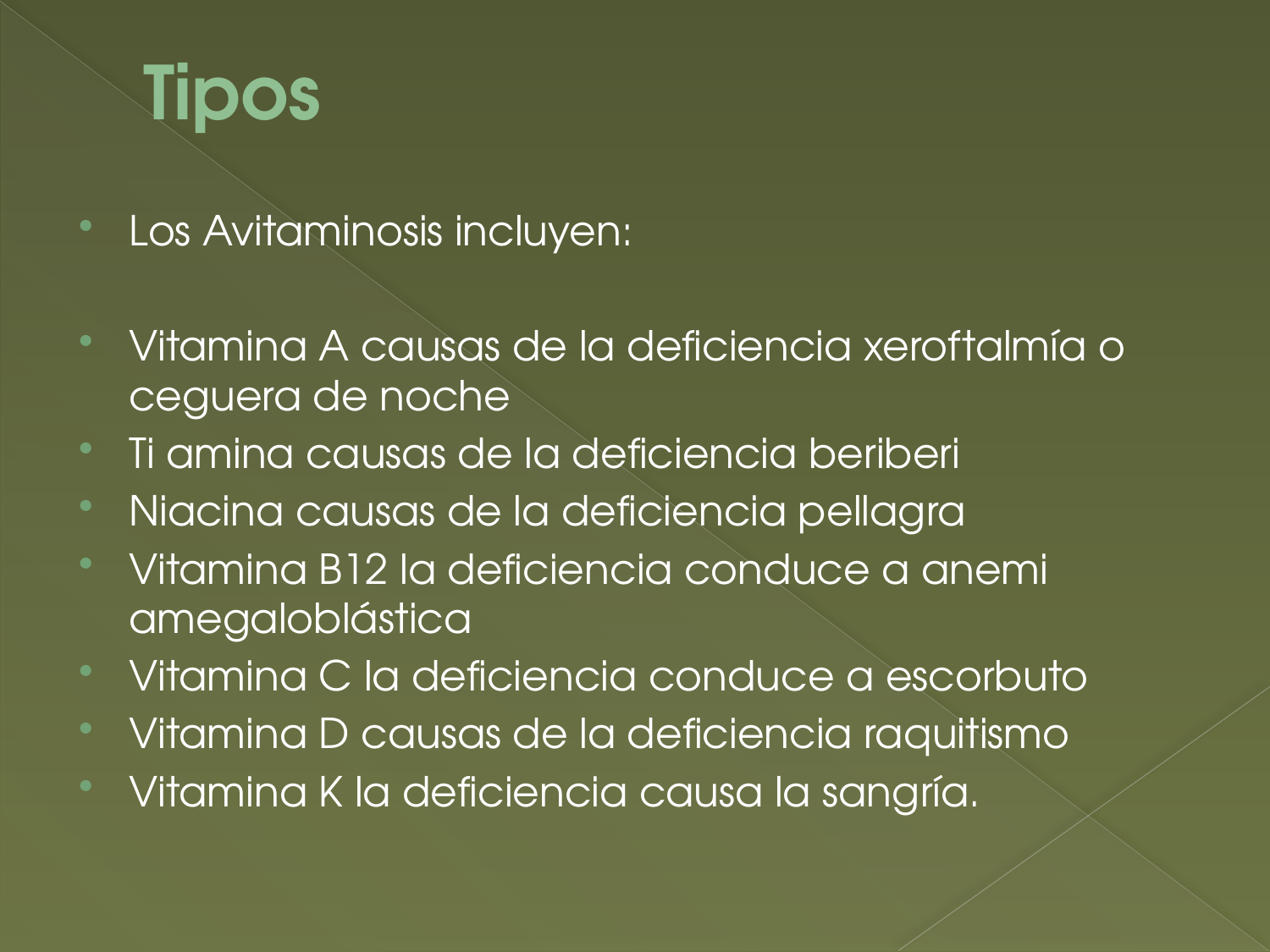

# Tipos
Los Avitaminosis incluyen:

Vitamina A causas de la deficiencia xeroftalmía o ceguera de noche
Ti amina causas de la deficiencia beriberi
Niacina causas de la deficiencia pellagra
Vitamina B12 la deficiencia conduce a anemi amegaloblástica
Vitamina C la deficiencia conduce a escorbuto
Vitamina D causas de la deficiencia raquitismo
Vitamina K la deficiencia causa la sangría.